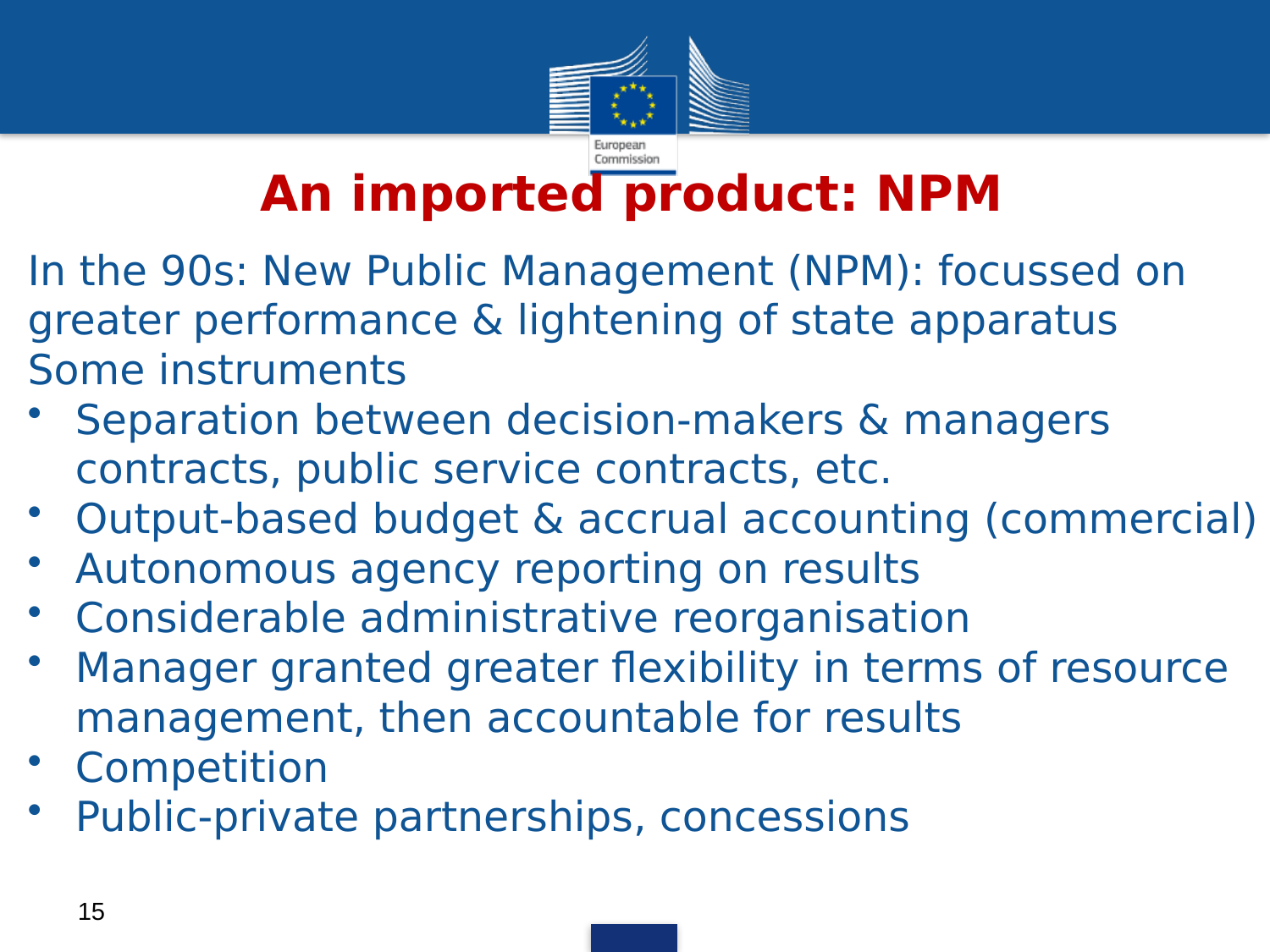

# An imported product: NPM
In the 90s: New Public Management (NPM): focussed on greater performance & lightening of state apparatus
Some instruments
Separation between decision-makers & managers contracts, public service contracts, etc.
Output-based budget & accrual accounting (commercial)
Autonomous agency reporting on results
Considerable administrative reorganisation
Manager granted greater flexibility in terms of resource management, then accountable for results
Competition
Public-private partnerships, concessions

15